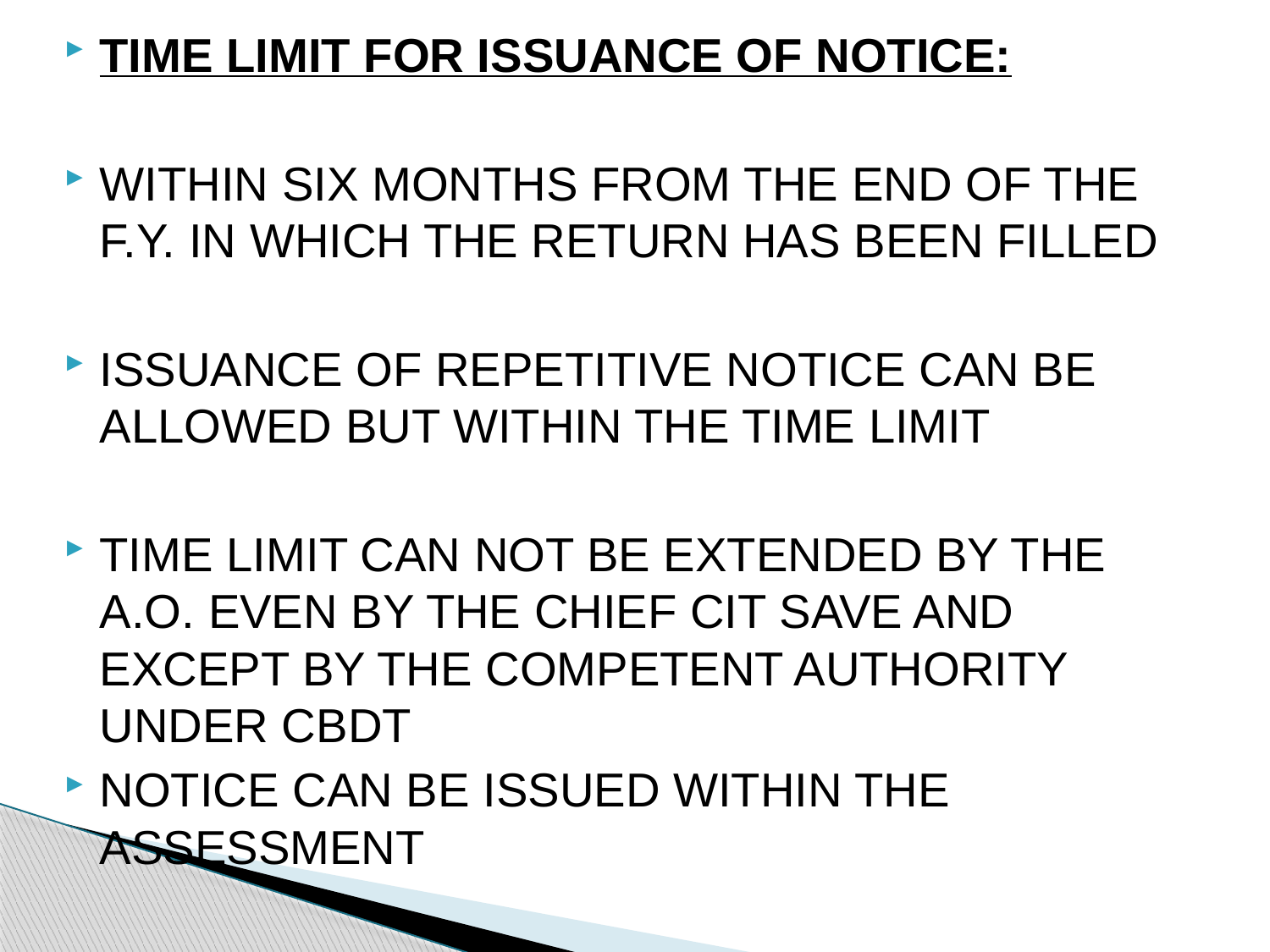

TIME LIMIT FOR ISSUANCE OF NOTICE:

WITHIN SIX MONTHS FROM THE END OF THE F.Y. IN WHICH THE RETURN HAS BEEN FILLED

ISSUANCE OF REPETITIVE NOTICE CAN BE ALLOWED BUT WITHIN THE TIME LIMIT

TIME LIMIT CAN NOT BE EXTENDED BY THE A.O. EVEN BY THE CHIEF CIT SAVE AND EXCEPT BY THE COMPETENT AUTHORITY UNDER CBDT
NOTICE CAN BE ISSUED WITHIN THE ASSESSMENT